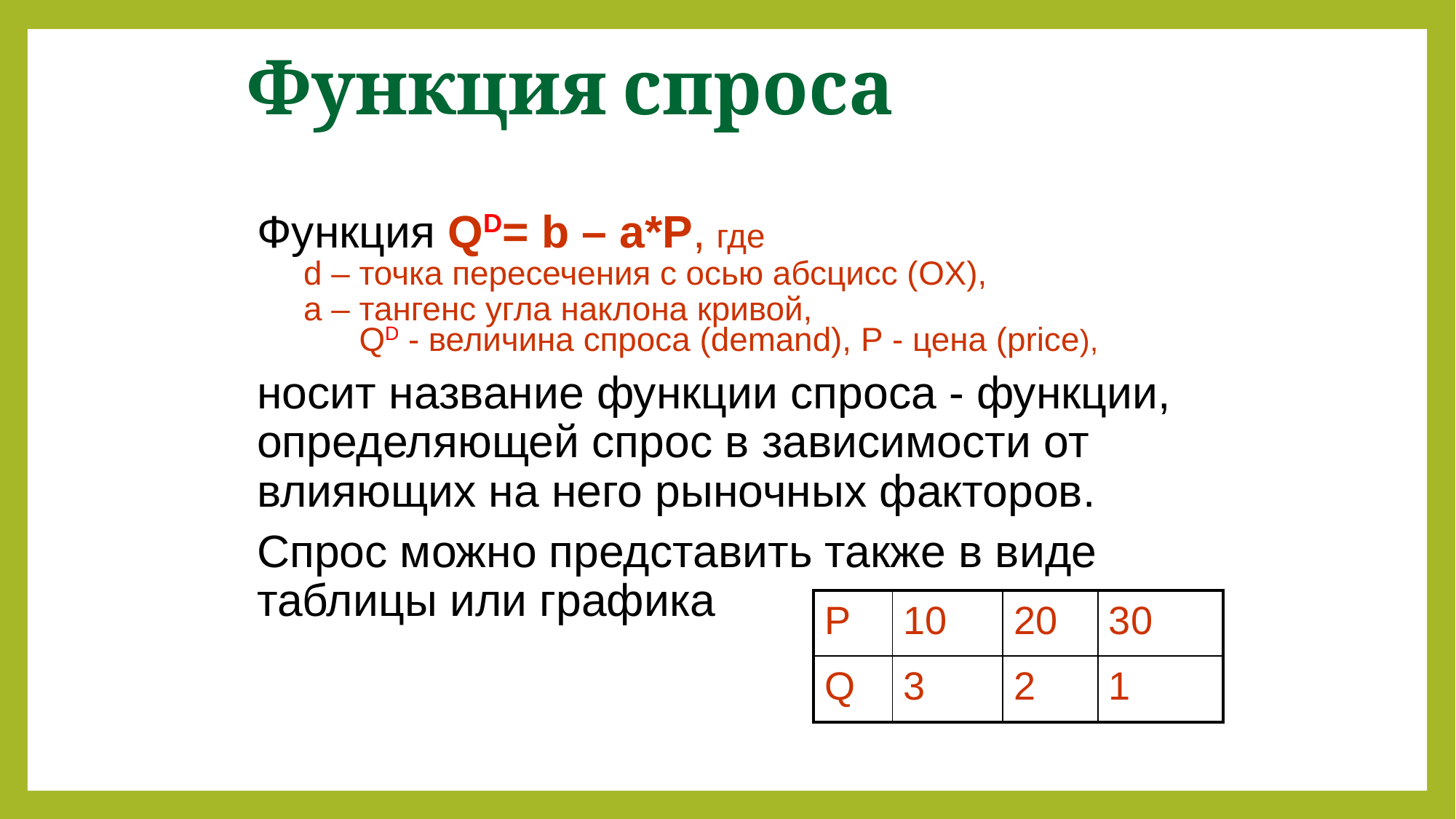

Функция спроса
Функция QD= b – a*P, где
     d – точка пересечения с осью абсцисс (OX),
     a – тангенс угла наклона кривой,                                                            QD - величина спроса (demand), Р - цена (price),
носит название функции спроса - функции, определяющей спрос в зависимости от влияющих на него рыночных факторов.
Спрос можно представить также в виде таблицы или графика
| P | 10 | 20 | 30 |
| --- | --- | --- | --- |
| Q | 3 | 2 | 1 |